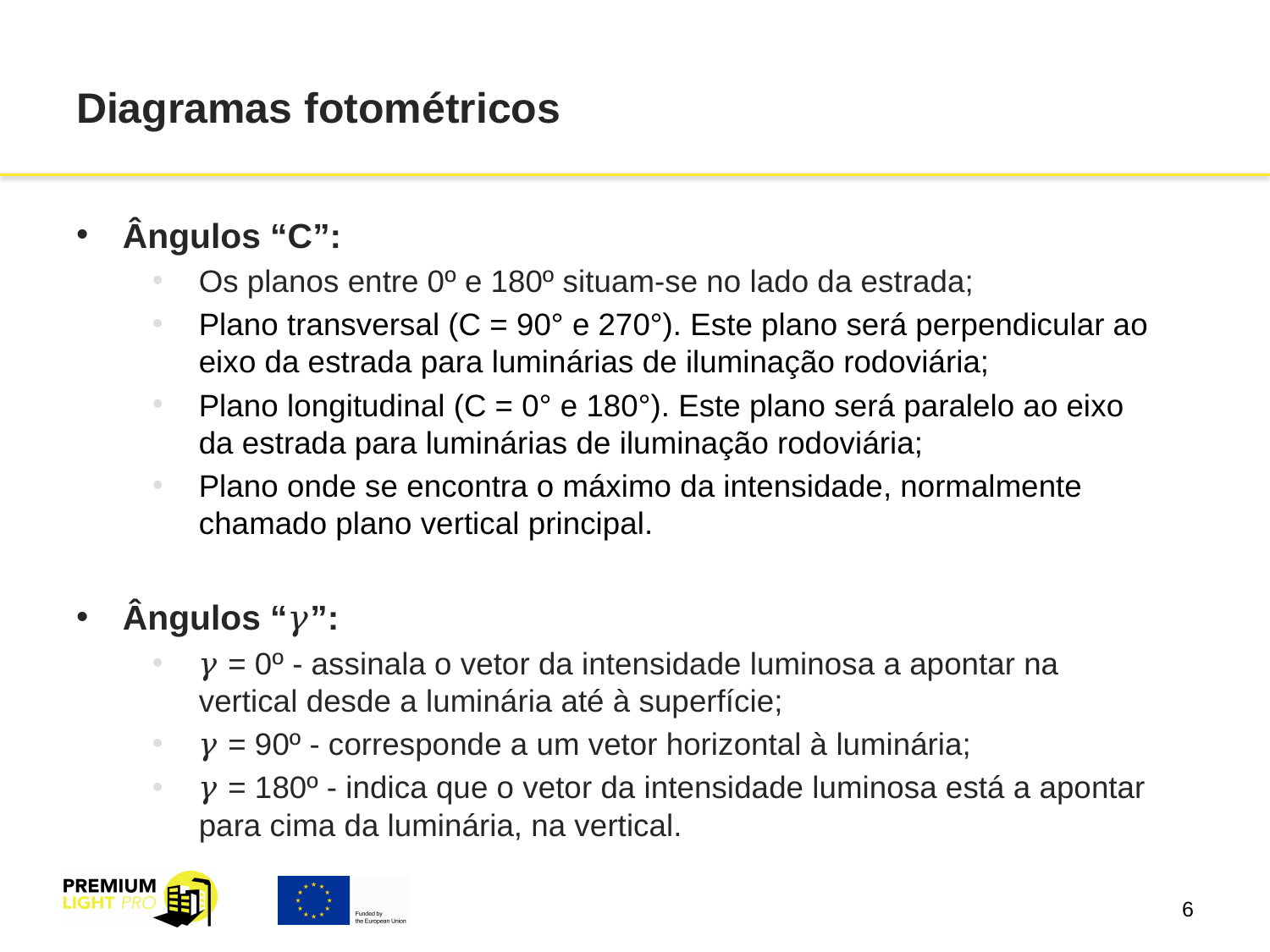

# Diagramas fotométricos
Ângulos “C”:
Os planos entre 0º e 180º situam-se no lado da estrada;
Plano transversal (C = 90° e 270°). Este plano será perpendicular ao eixo da estrada para luminárias de iluminação rodoviária;
Plano longitudinal (C = 0° e 180°). Este plano será paralelo ao eixo da estrada para luminárias de iluminação rodoviária;
Plano onde se encontra o máximo da intensidade, normalmente chamado plano vertical principal.

Ângulos “𝛾”:
𝛾 = 0º - assinala o vetor da intensidade luminosa a apontar na vertical desde a luminária até à superfície;
𝛾 = 90º - corresponde a um vetor horizontal à luminária;
𝛾 = 180º - indica que o vetor da intensidade luminosa está a apontar para cima da luminária, na vertical.